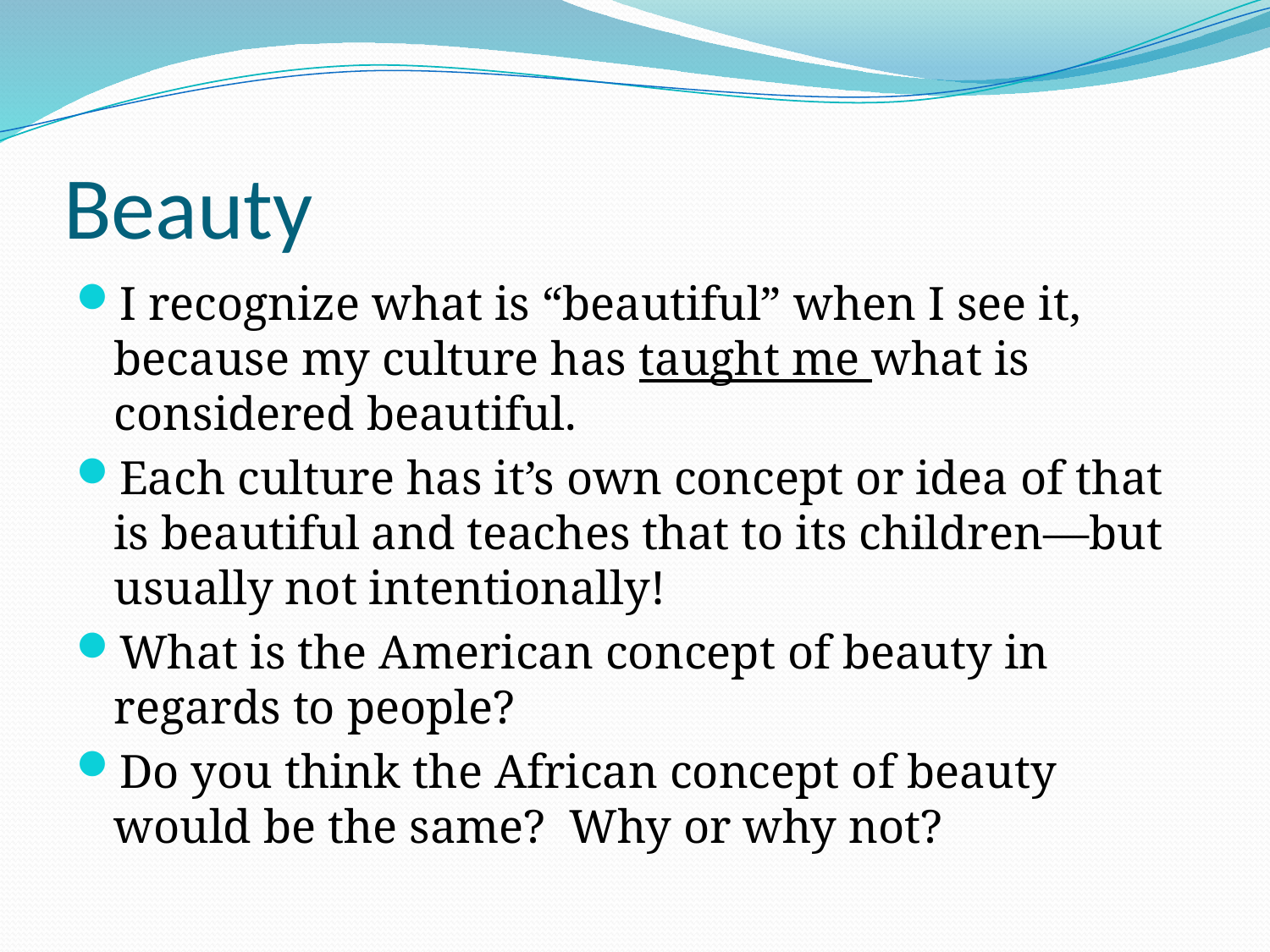

# Beauty
I recognize what is “beautiful” when I see it, because my culture has taught me what is considered beautiful.
Each culture has it’s own concept or idea of that is beautiful and teaches that to its children—but usually not intentionally!
What is the American concept of beauty in regards to people?
Do you think the African concept of beauty would be the same?  Why or why not?